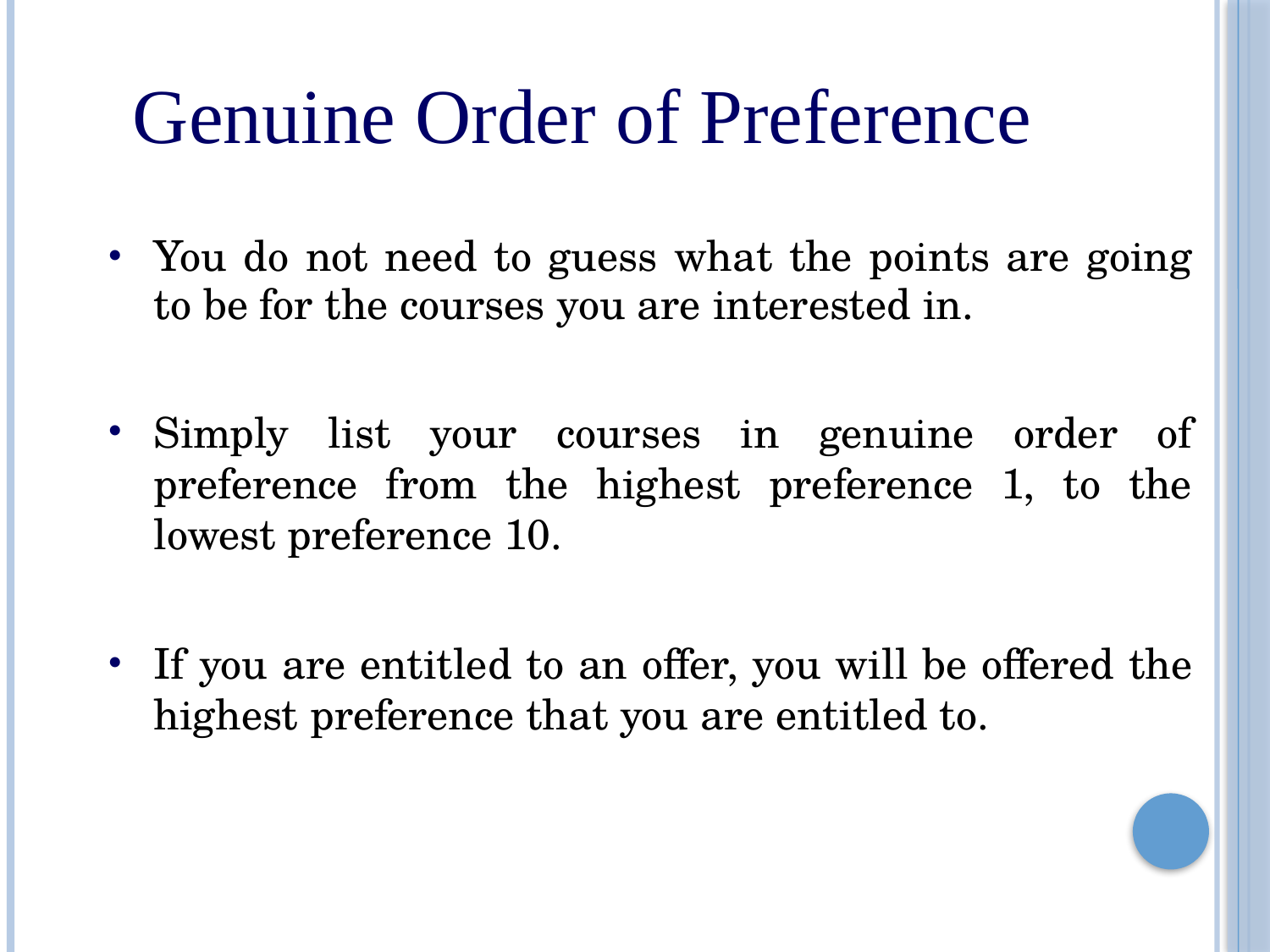

Genuine Order of Preference
You do not need to guess what the points are going to be for the courses you are interested in.

Simply list your courses in genuine order of preference from the highest preference 1, to the lowest preference 10.

If you are entitled to an offer, you will be offered the highest preference that you are entitled to.